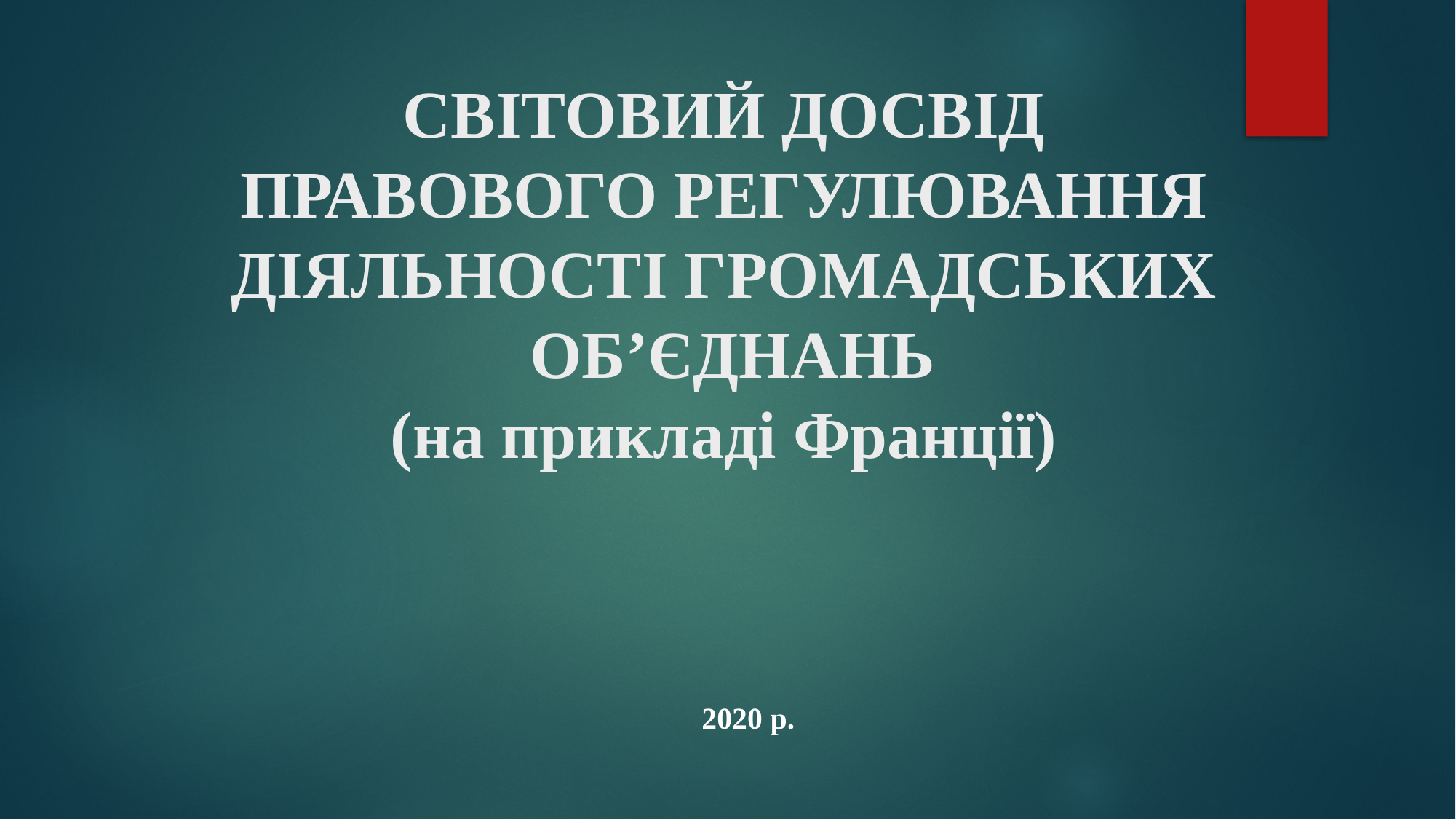

# СВІТОВИЙ ДОСВІД ПРАВОВОГО РЕГУЛЮВАННЯ ДІЯЛЬНОСТІ ГРОМАДСЬКИХ  ОБ’ЄДНАНЬ (на прикладі Франції)
2020 р.